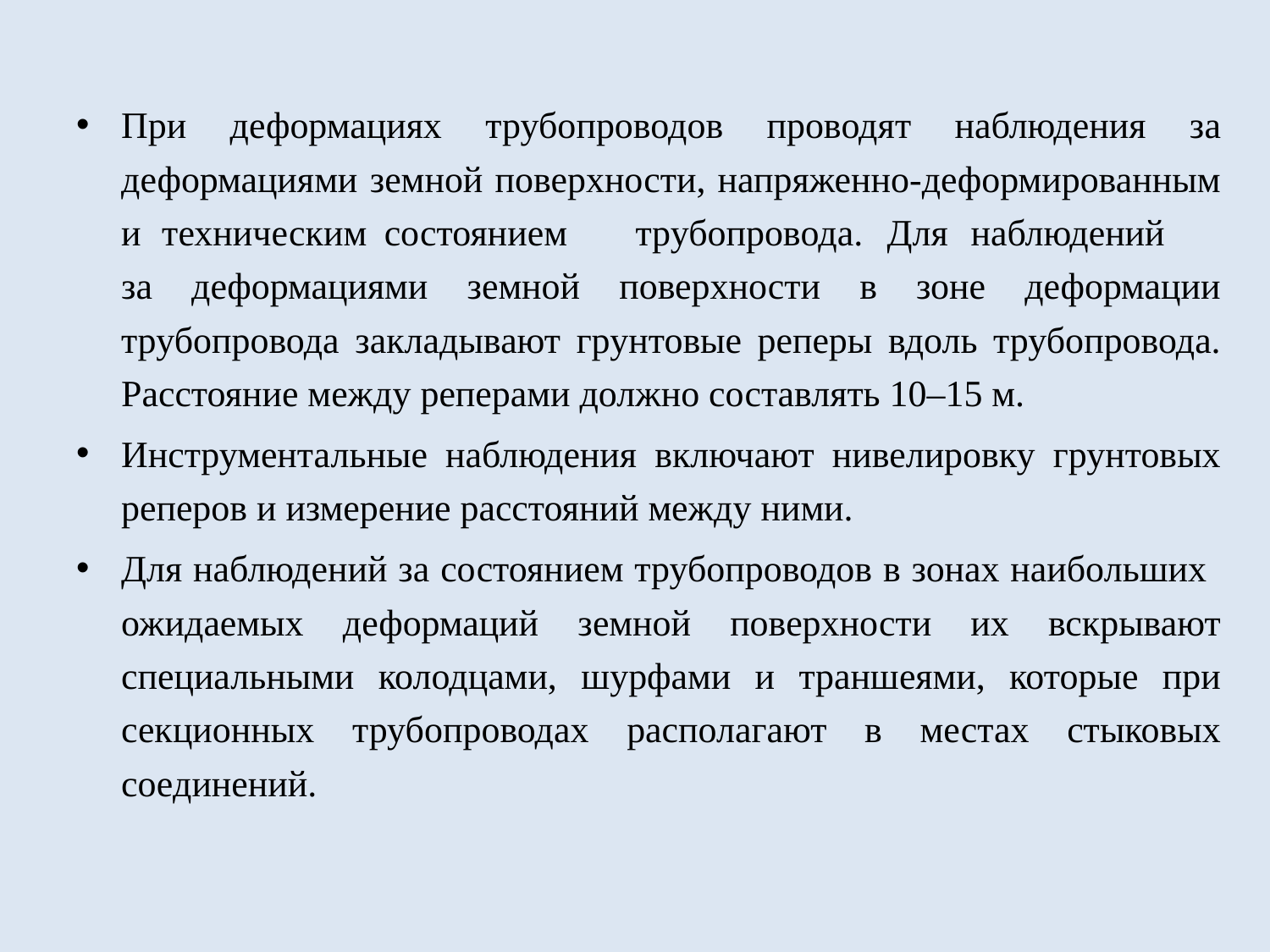

При деформациях трубопроводов проводят наблюдения за деформациями земной поверхности, напряженно-деформированным и техническим	состоянием	трубопровода.	Для	наблюдений	за деформациями земной поверхности в зоне деформации трубопровода закладывают грунтовые реперы вдоль трубопровода. Расстояние между реперами должно составлять 10–15 м.
Инструментальные наблюдения включают нивелировку грунтовых реперов и измерение расстояний между ними.
Для наблюдений за состоянием трубопроводов в зонах наибольших	ожидаемых деформаций земной поверхности их вскрывают специальными колодцами, шурфами и траншеями, которые при секционных трубопроводах располагают в местах стыковых соединений.